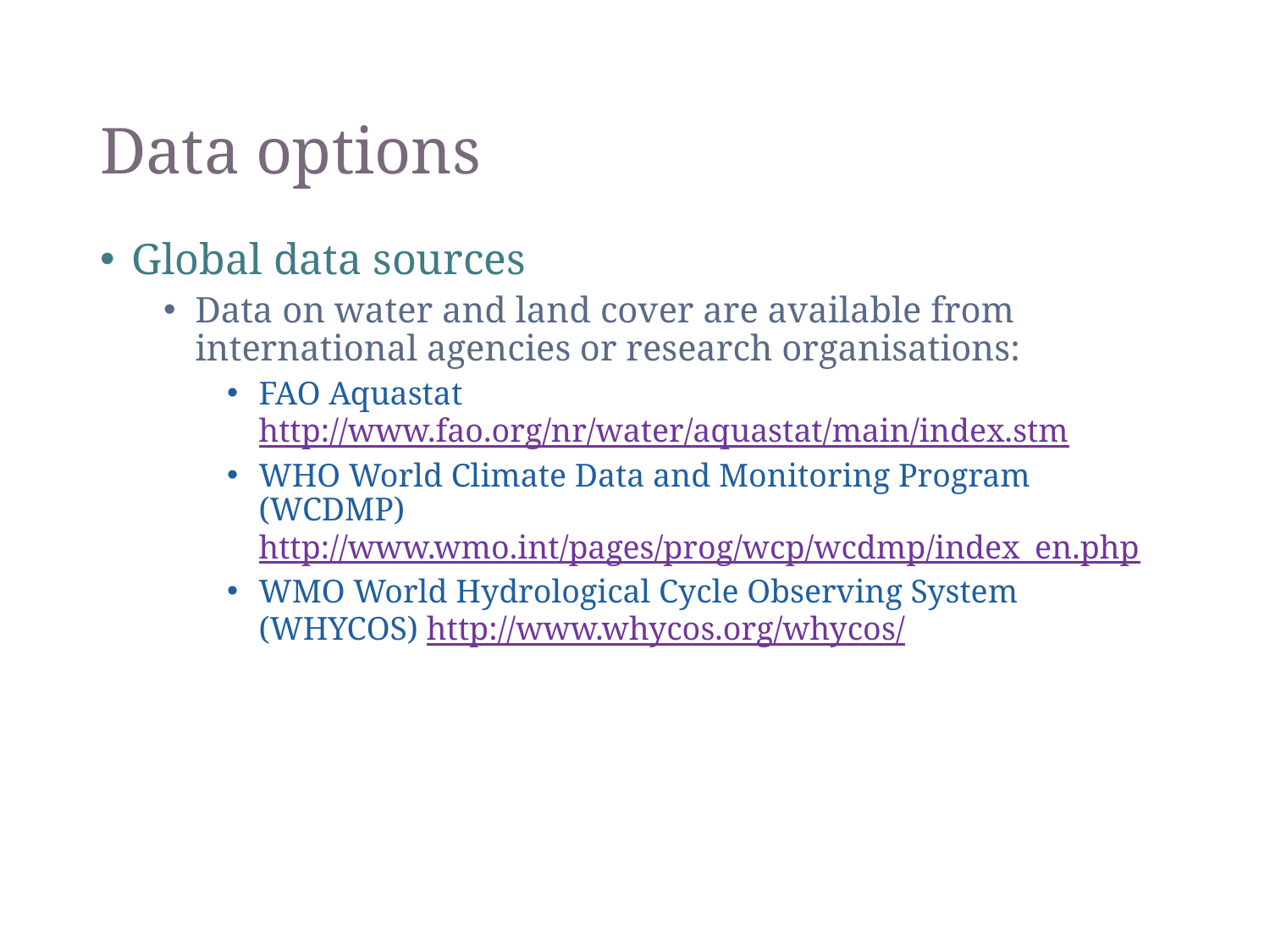

# Data options
Global data sources
Data on water and land cover are available from international agencies or research organisations:
FAO Aquastat http://www.fao.org/nr/water/aquastat/main/index.stm
WHO World Climate Data and Monitoring Program (WCDMP) http://www.wmo.int/pages/prog/wcp/wcdmp/index_en.php
WMO World Hydrological Cycle Observing System (WHYCOS) http://www.whycos.org/whycos/

36
SEEA-CF - Water accounts